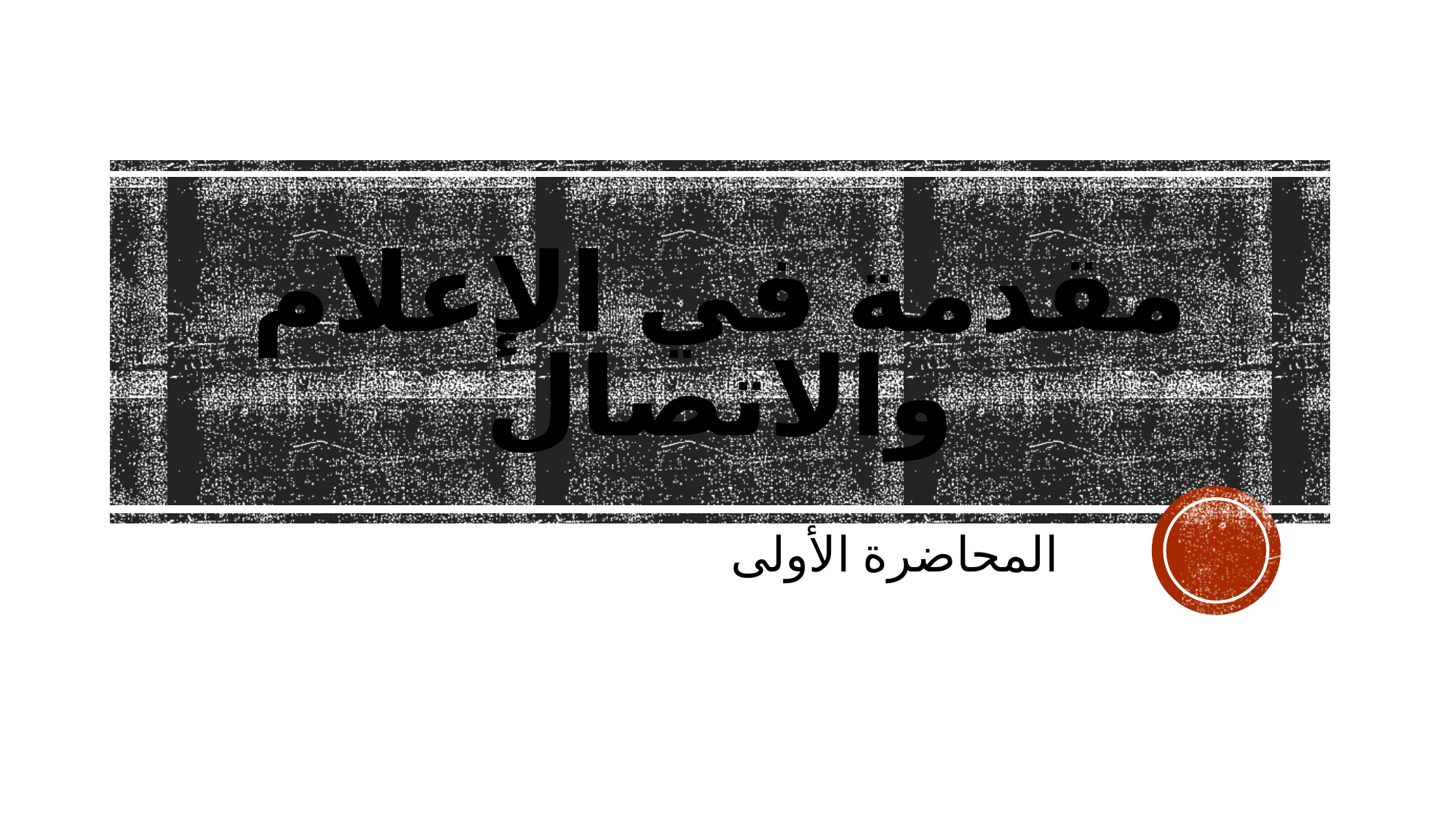

# مقدمة في الإعلام والاتصال
المحاضرة الأولى